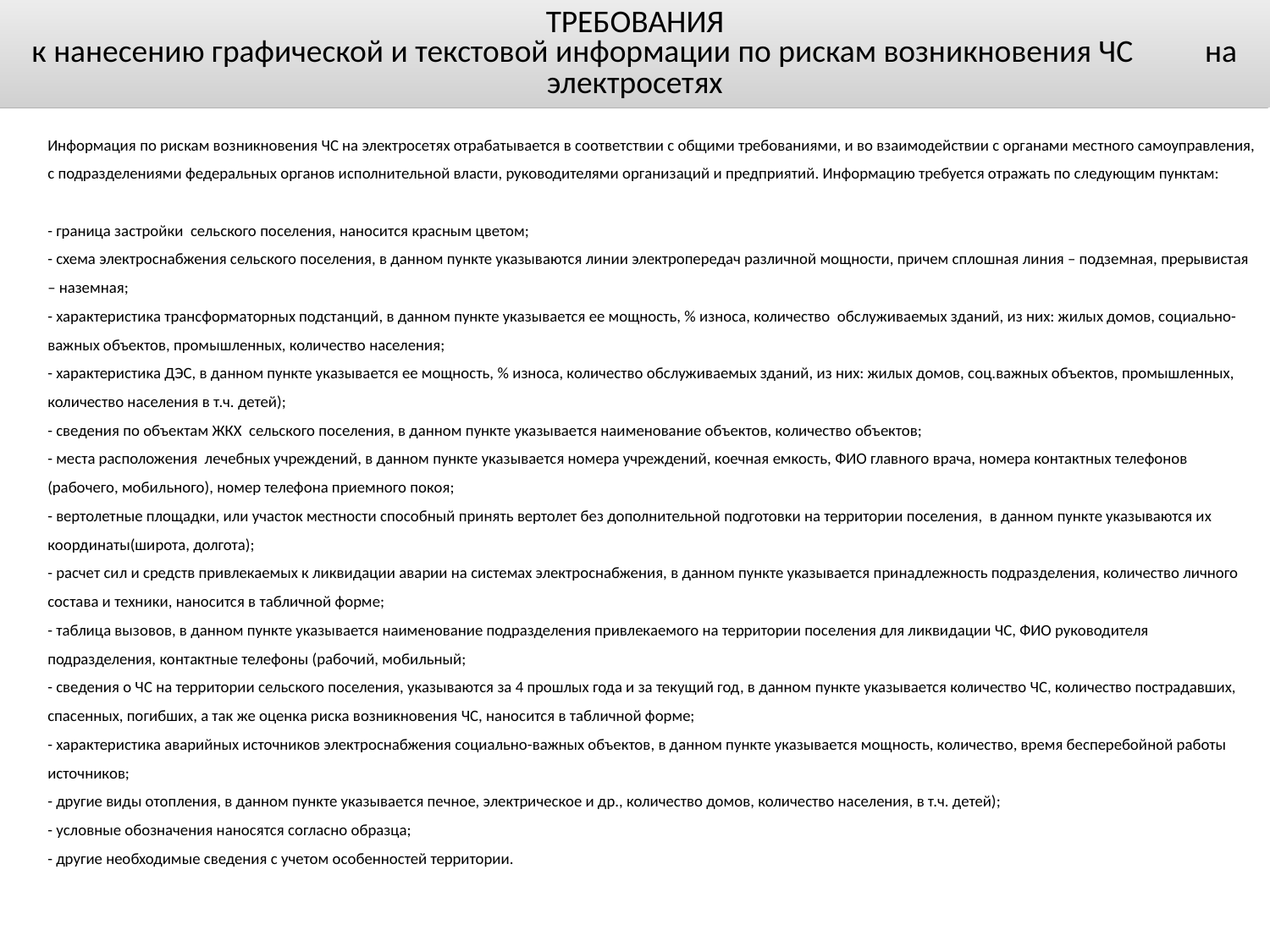

ТРЕБОВАНИЯ
к нанесению графической и текстовой информации по рискам возникновения ЧС          на электросетях
Информация по рискам возникновения ЧС на электросетях отрабатывается в соответствии с общими требованиями, и во взаимодействии с органами местного самоуправления, с подразделениями федеральных органов исполнительной власти, руководителями организаций и предприятий. Информацию требуется отражать по следующим пунктам:

- граница застройки  сельского поселения, наносится красным цветом;
- схема электроснабжения сельского поселения, в данном пункте указываются линии электропередач различной мощности, причем сплошная линия – подземная, прерывистая – наземная;
- характеристика трансформаторных подстанций, в данном пункте указывается ее мощность, % износа, количество  обслуживаемых зданий, из них: жилых домов, социально-важных объектов, промышленных, количество населения;
- характеристика ДЭС, в данном пункте указывается ее мощность, % износа, количество обслуживаемых зданий, из них: жилых домов, соц.важных объектов, промышленных, количество населения в т.ч. детей);
- сведения по объектам ЖКХ  сельского поселения, в данном пункте указывается наименование объектов, количество объектов;
- места расположения  лечебных учреждений, в данном пункте указывается номера учреждений, коечная емкость, ФИО главного врача, номера контактных телефонов (рабочего, мобильного), номер телефона приемного покоя;
- вертолетные площадки, или участок местности способный принять вертолет без дополнительной подготовки на территории поселения,  в данном пункте указываются их координаты(широта, долгота);
- расчет сил и средств привлекаемых к ликвидации аварии на системах электроснабжения, в данном пункте указывается принадлежность подразделения, количество личного состава и техники, наносится в табличной форме;
- таблица вызовов, в данном пункте указывается наименование подразделения привлекаемого на территории поселения для ликвидации ЧС, ФИО руководителя подразделения, контактные телефоны (рабочий, мобильный;
- сведения о ЧС на территории сельского поселения, указываются за 4 прошлых года и за текущий год, в данном пункте указывается количество ЧС, количество пострадавших, спасенных, погибших, а так же оценка риска возникновения ЧС, наносится в табличной форме;
- характеристика аварийных источников электроснабжения социально-важных объектов, в данном пункте указывается мощность, количество, время бесперебойной работы источников;
- другие виды отопления, в данном пункте указывается печное, электрическое и др., количество домов, количество населения, в т.ч. детей);
- условные обозначения наносятся согласно образца;
- другие необходимые сведения с учетом особенностей территории.